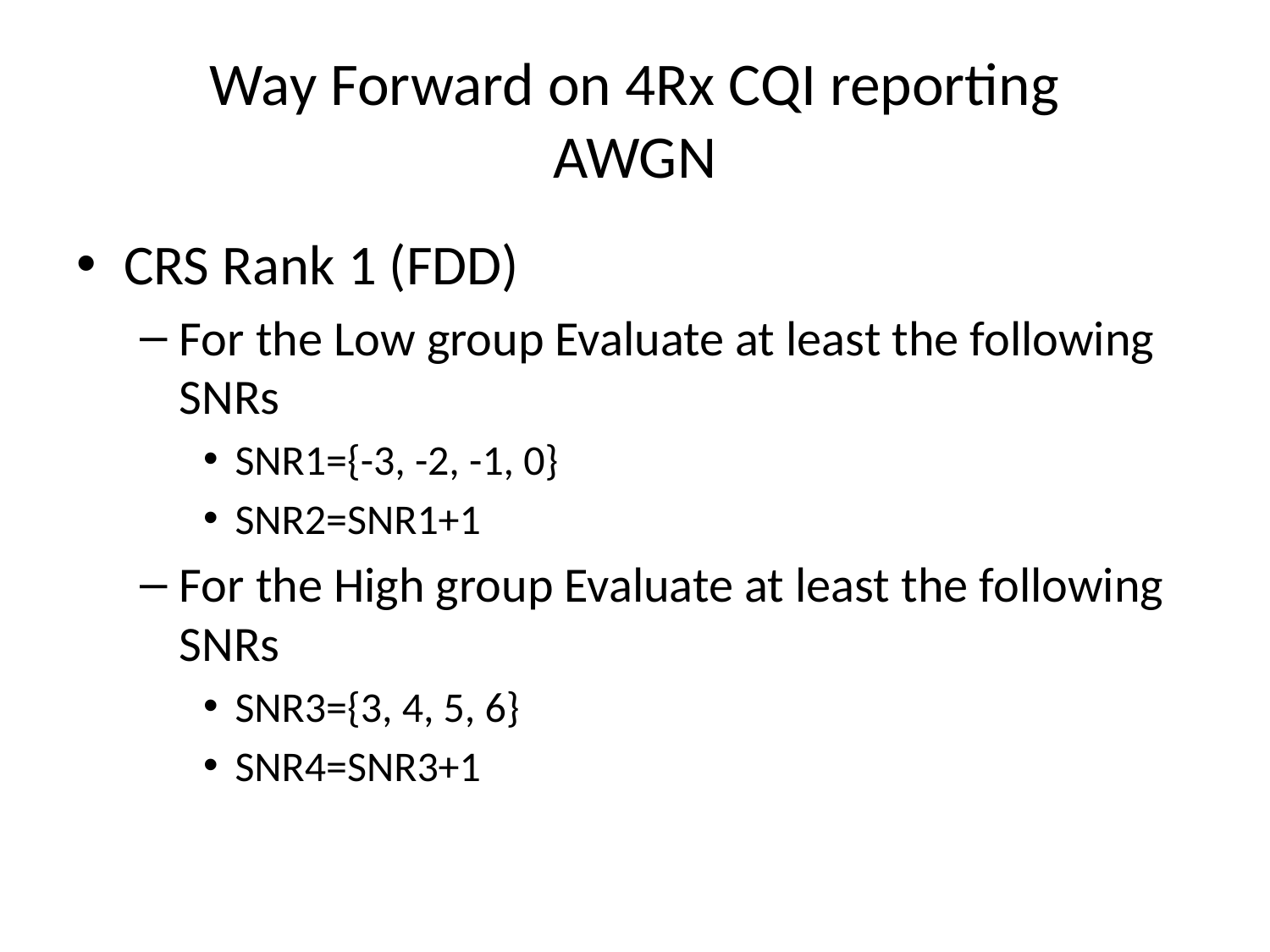

# Way Forward on 4Rx CQI reporting AWGN
CRS Rank 1 (FDD)
For the Low group Evaluate at least the following SNRs
SNR1={-3, -2, -1, 0}
SNR2=SNR1+1
For the High group Evaluate at least the following SNRs
SNR3={3, 4, 5, 6}
SNR4=SNR3+1